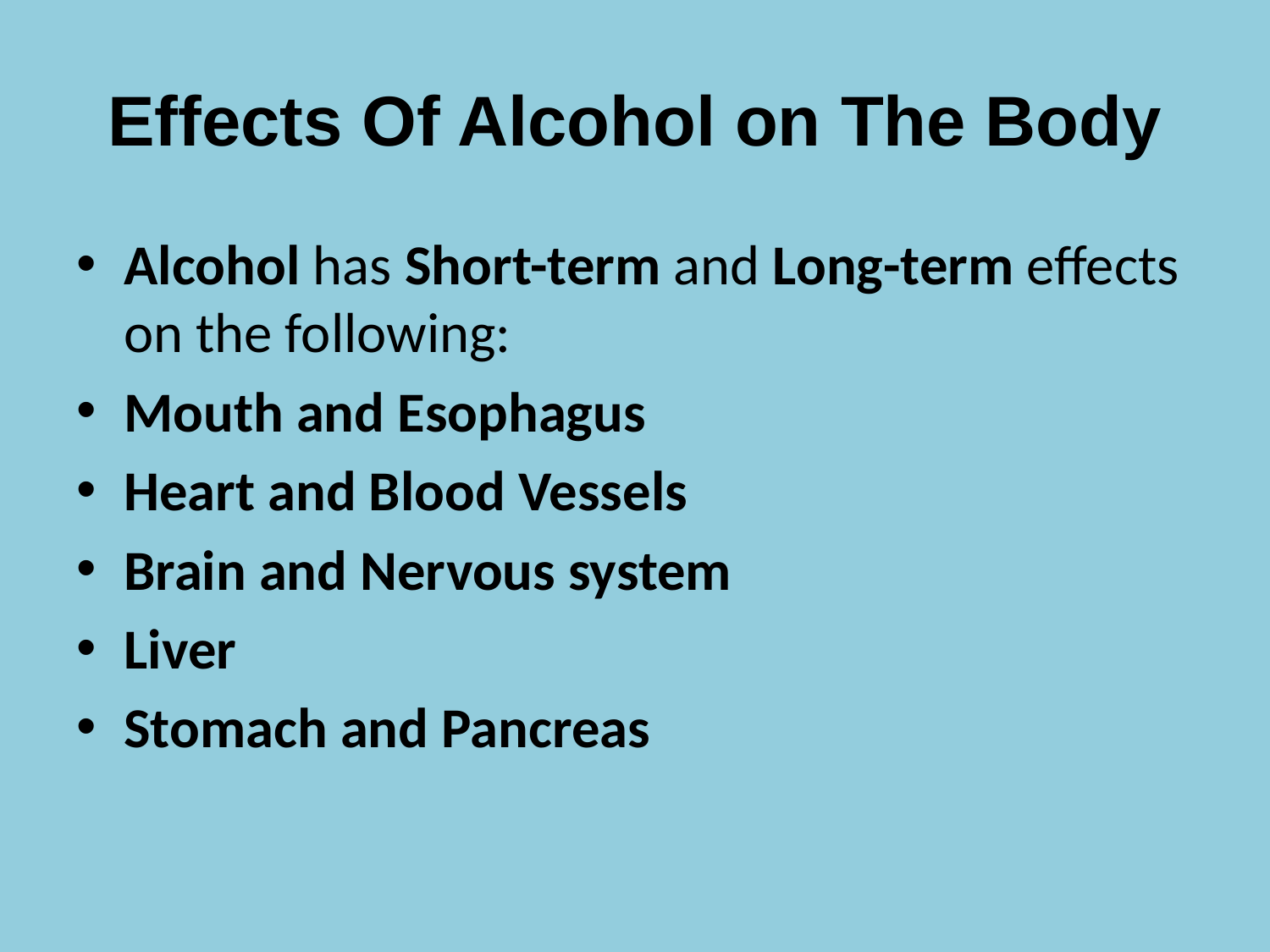

# Effects Of Alcohol on The Body
Alcohol has Short-term and Long-term effects on the following:
Mouth and Esophagus
Heart and Blood Vessels
Brain and Nervous system
Liver
Stomach and Pancreas